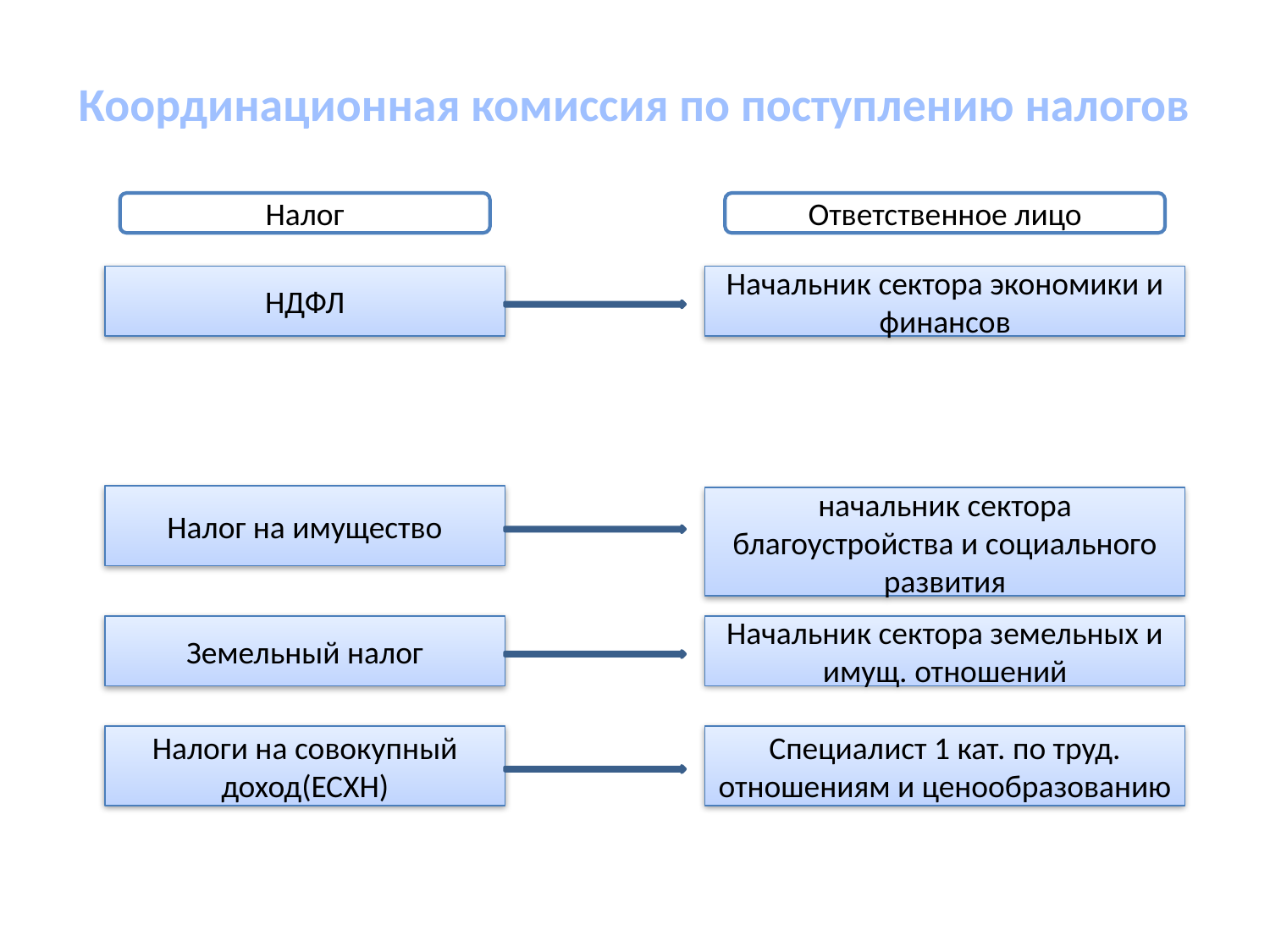

# Координационная комиссия по поступлению налогов
Налог
Ответственное лицо
НДФЛ
Начальник сектора экономики и финансов

Налог на имущество
начальник сектора благоустройства и социального развития

Земельный налог
Начальник сектора земельных и имущ. отношений

Налоги на совокупный доход(ЕСХН)
Специалист 1 кат. по труд. отношениям и ценообразованию